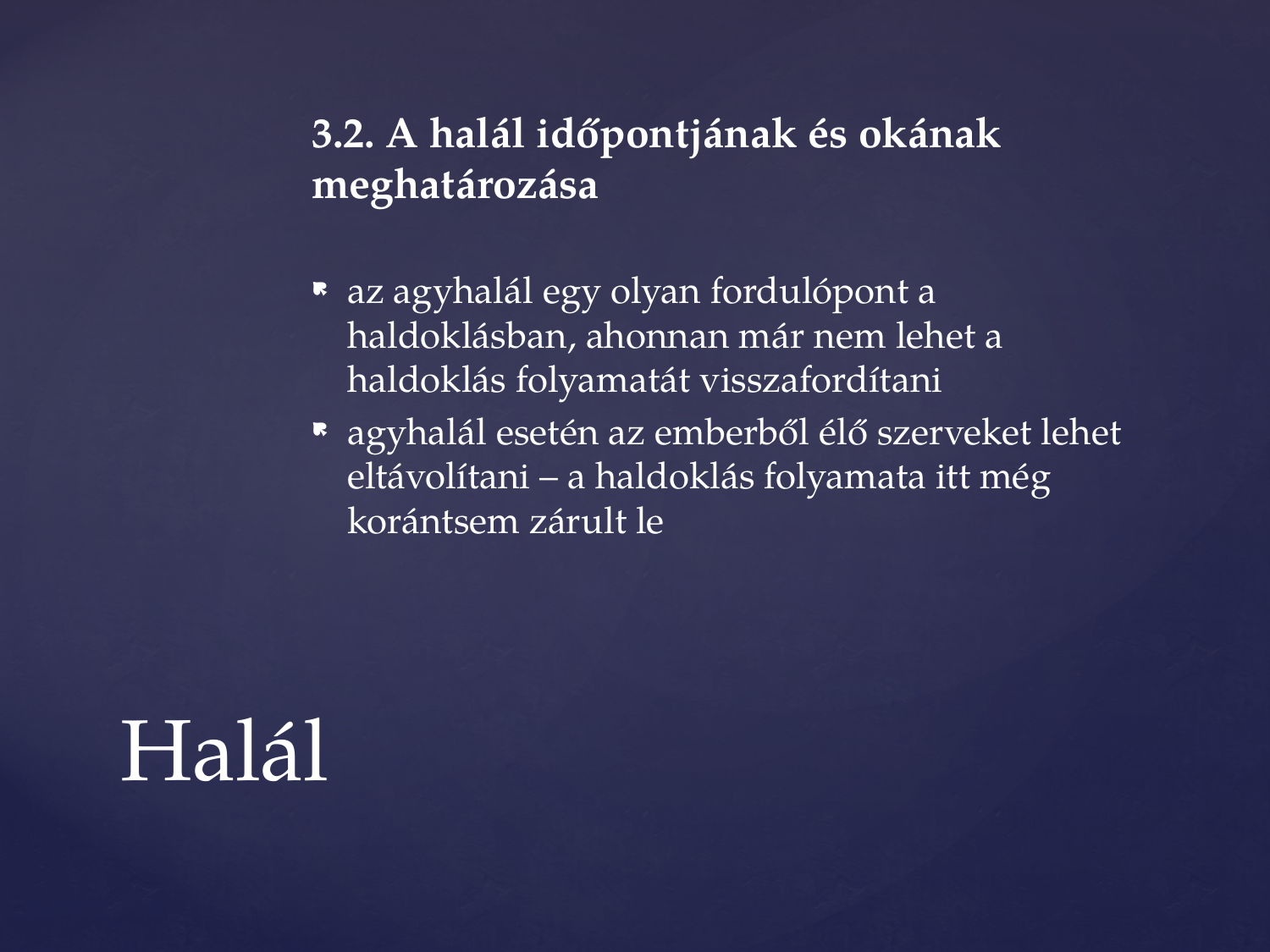

3.2. A halál időpontjának és okának meghatározása

az agyhalál egy olyan fordulópont a haldoklásban, ahonnan már nem lehet a haldoklás folyamatát visszafordítani
agyhalál esetén az emberből élő szerveket lehet eltávolítani – a haldoklás folyamata itt még korántsem zárult le

# Halál